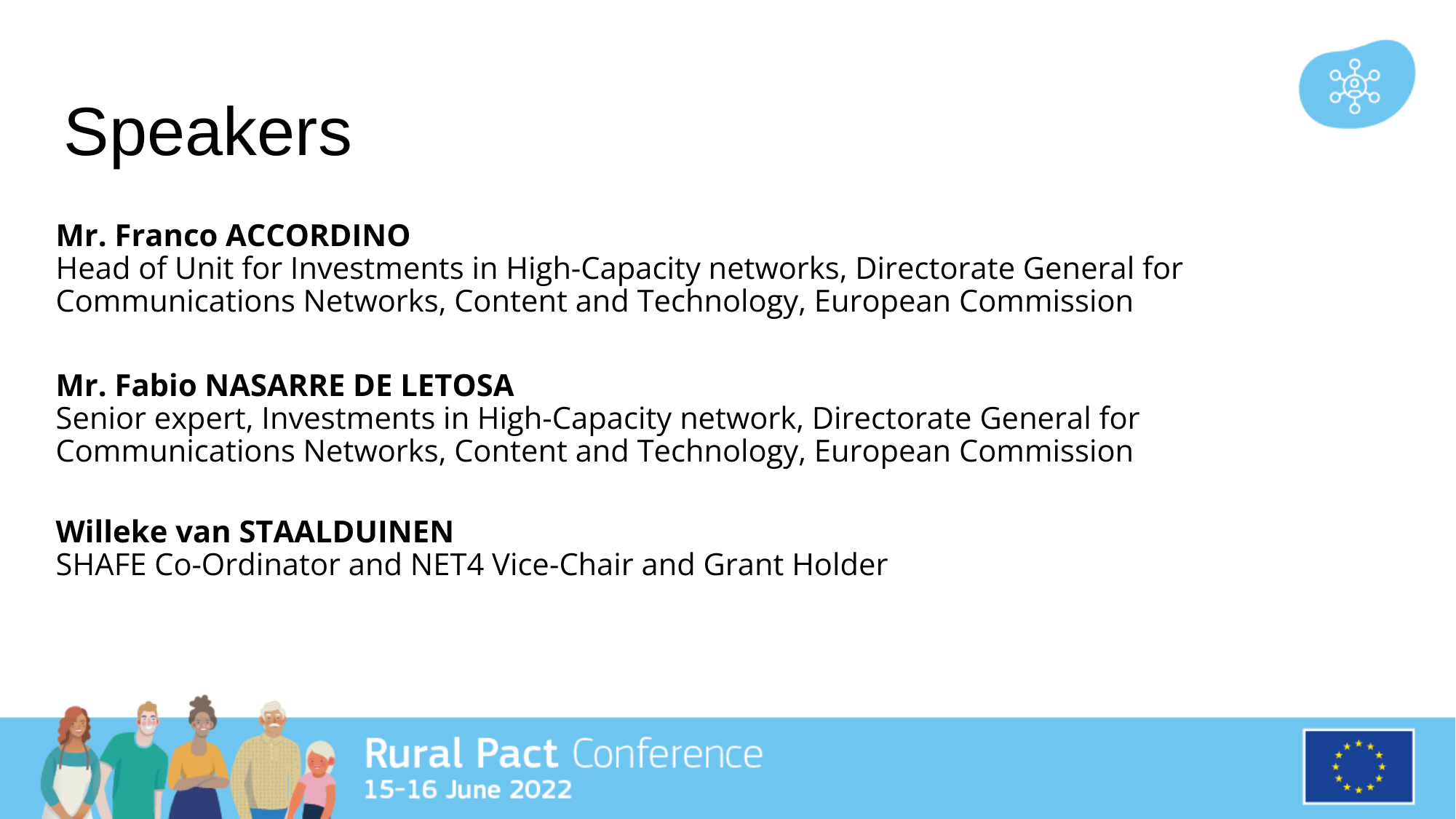

# Speakers
Mr. Franco ACCORDINO
Head of Unit for Investments in High-Capacity networks, Directorate General for Communications Networks, Content and Technology, European Commission
Mr. Fabio NASARRE DE LETOSA
Senior expert, Investments in High-Capacity network, Directorate General for Communications Networks, Content and Technology, European Commission
Willeke van STAALDUINEN
SHAFE Co-Ordinator and NET4 Vice-Chair and Grant Holder